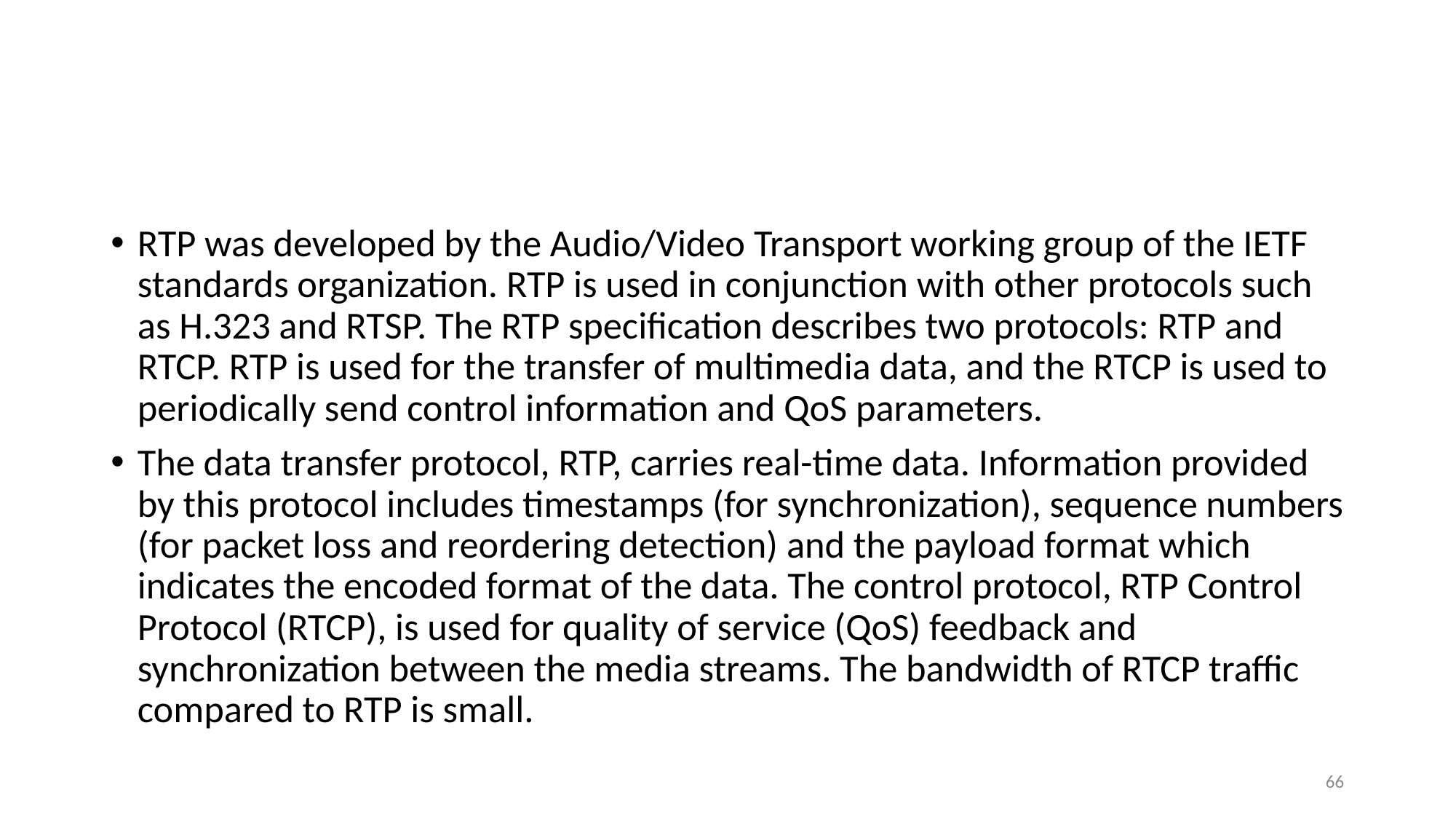

#
RTP was developed by the Audio/Video Transport working group of the IETF standards organization. RTP is used in conjunction with other protocols such as H.323 and RTSP. The RTP specification describes two protocols: RTP and RTCP. RTP is used for the transfer of multimedia data, and the RTCP is used to periodically send control information and QoS parameters.
The data transfer protocol, RTP, carries real-time data. Information provided by this protocol includes timestamps (for synchronization), sequence numbers (for packet loss and reordering detection) and the payload format which indicates the encoded format of the data. The control protocol, RTP Control Protocol (RTCP), is used for quality of service (QoS) feedback and synchronization between the media streams. The bandwidth of RTCP traffic compared to RTP is small.

66